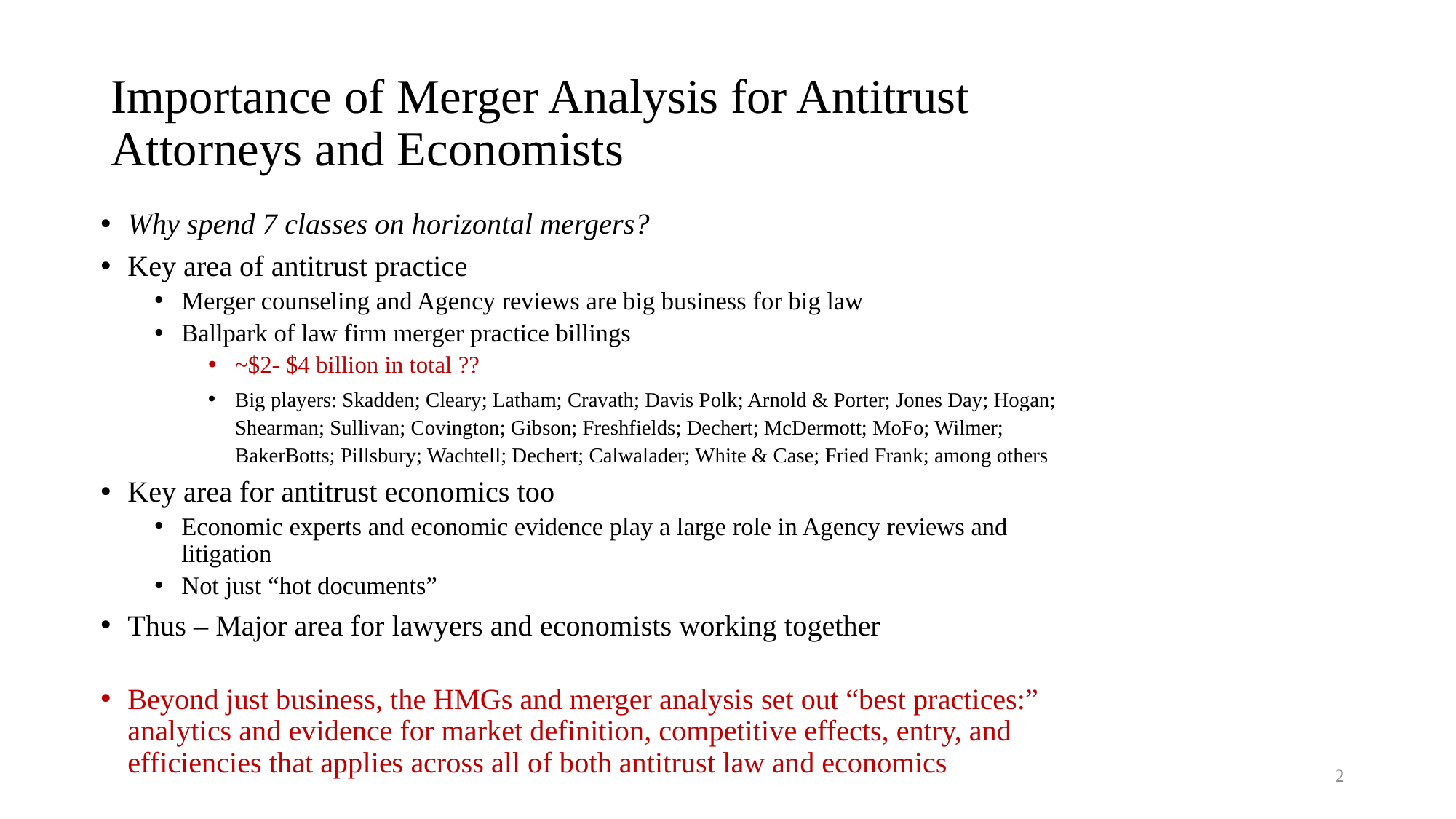

# Importance of Merger Analysis for Antitrust Attorneys and Economists
Why spend 7 classes on horizontal mergers?
Key area of antitrust practice
Merger counseling and Agency reviews are big business for big law
Ballpark of law firm merger practice billings
~$2- $4 billion in total ??
Big players: Skadden; Cleary; Latham; Cravath; Davis Polk; Arnold & Porter; Jones Day; Hogan; Shearman; Sullivan; Covington; Gibson; Freshfields; Dechert; McDermott; MoFo; Wilmer; BakerBotts; Pillsbury; Wachtell; Dechert; Calwalader; White & Case; Fried Frank; among others
Key area for antitrust economics too
Economic experts and economic evidence play a large role in Agency reviews and litigation
Not just “hot documents”
Thus – Major area for lawyers and economists working together
Beyond just business, the HMGs and merger analysis set out “best practices:” analytics and evidence for market definition, competitive effects, entry, and efficiencies that applies across all of both antitrust law and economics

2